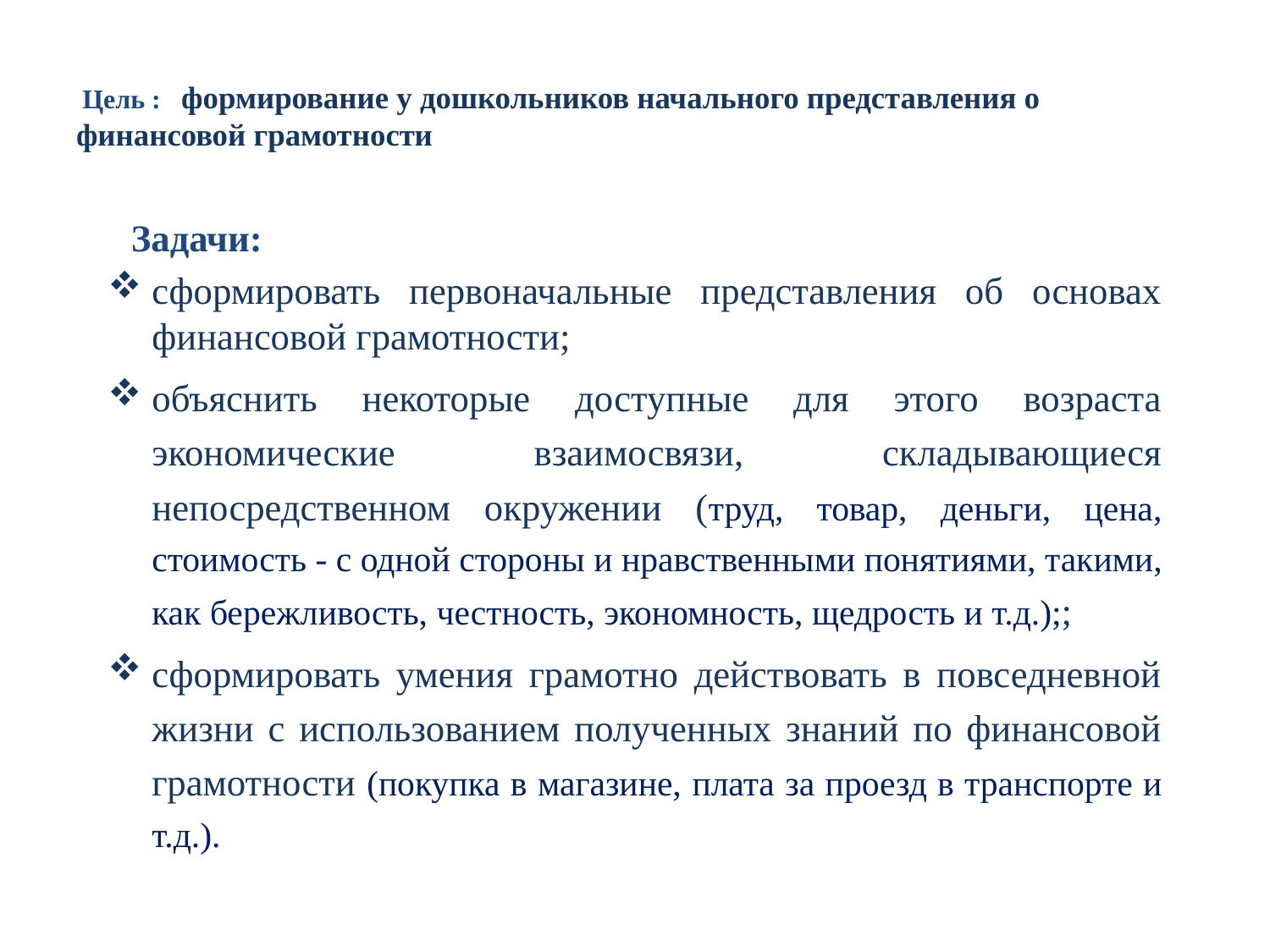

# Цель :   формирование у дошкольников начального представления о финансовой грамотности
     Задачи:
сформировать первоначальные представления об основах финансовой грамотности;
объяснить некоторые доступные для этого возраста экономические взаимосвязи, складывающиеся непосредственном окружении (труд, товар, деньги, цена, стоимость - с одной стороны и нравственными понятиями, такими, как бережливость, честность, экономность, щедрость и т.д.);;
сформировать умения грамотно действовать в повседневной жизни с использованием полученных знаний по финансовой грамотности (покупка в магазине, плата за проезд в транспорте и т.д.).